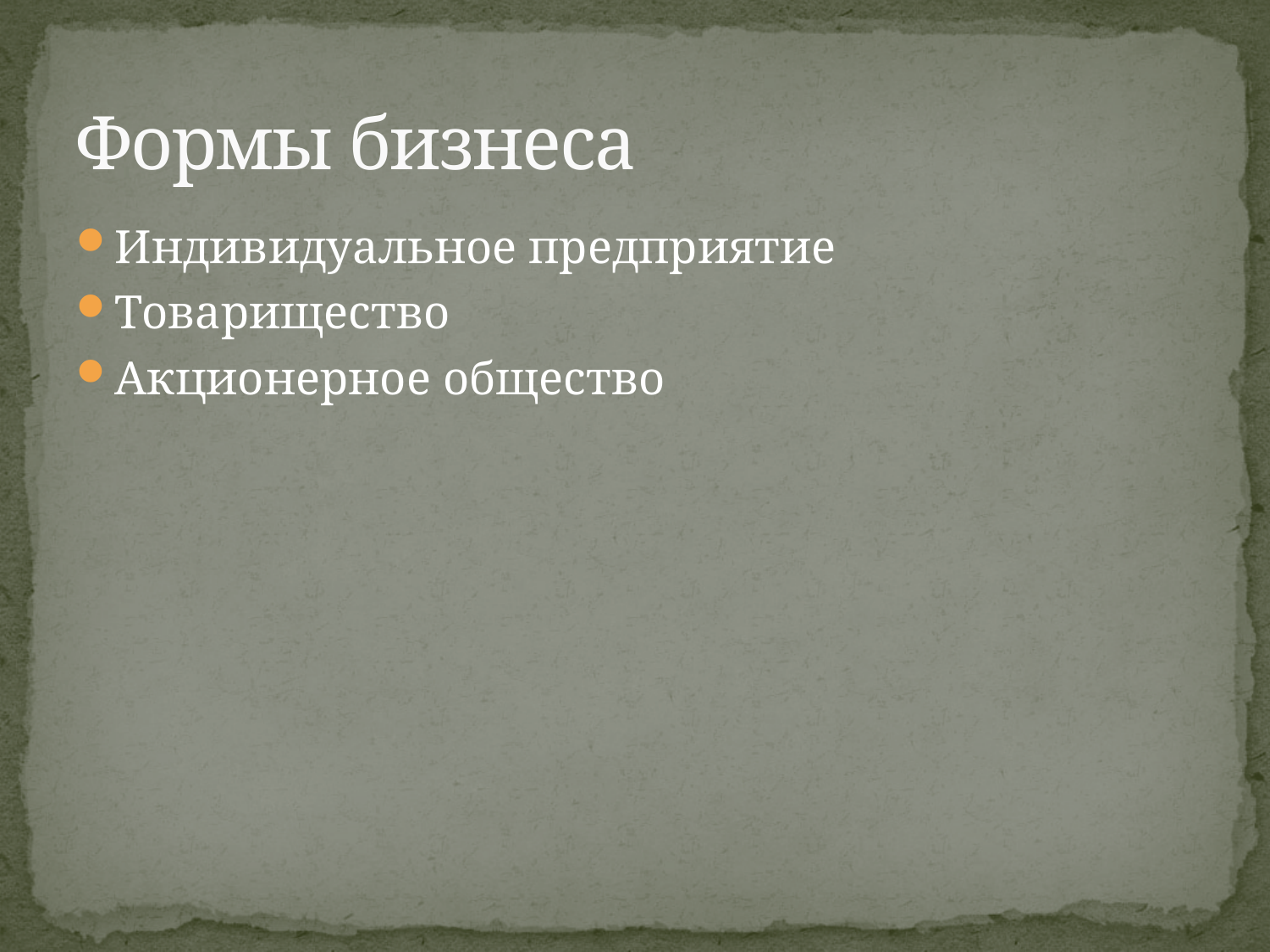

# Формы бизнеса
Индивидуальное предприятие
Товарищество
Акционерное общество